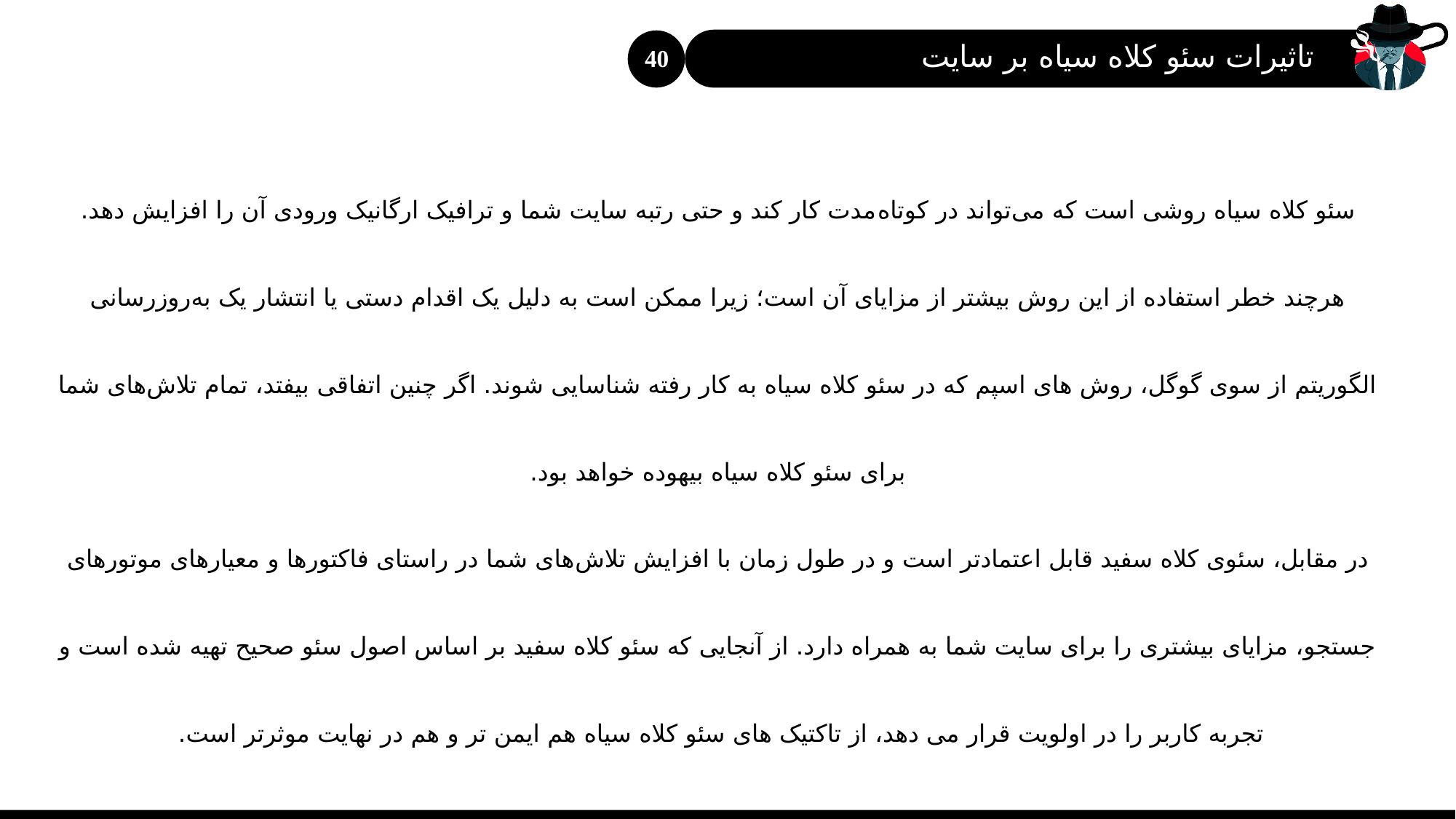

تاثیرات سئو کلاه سیاه بر سایت
40
سئو کلاه سیاه روشی است که می‌تواند در کوتاه‌مدت کار کند و حتی رتبه سایت شما و ترافیک ارگانیک ورودی آن را افزایش دهد. هرچند خطر استفاده از این روش بیشتر از مزایای آن است؛ زیرا ممکن است به دلیل یک اقدام دستی یا انتشار یک به‌روزرسانی الگوریتم از سوی گوگل، روش های اسپم که در سئو کلاه سیاه به کار رفته شناسایی شوند. اگر چنین اتفاقی بیفتد، تمام تلاش‌های شما برای سئو کلاه سیاه بیهوده خواهد بود.
در مقابل، سئوی کلاه سفید قابل اعتمادتر است و در طول زمان با افزایش تلاش‌های شما در راستای فاکتورها و معیارهای موتورهای جستجو، مزایای بیشتری را برای سایت شما به همراه دارد. از آنجایی که سئو کلاه سفید بر اساس اصول سئو صحیح تهیه شده است و تجربه کاربر را در اولویت قرار می دهد، از تاکتیک های سئو کلاه سیاه هم ایمن تر و هم در نهایت موثرتر است.